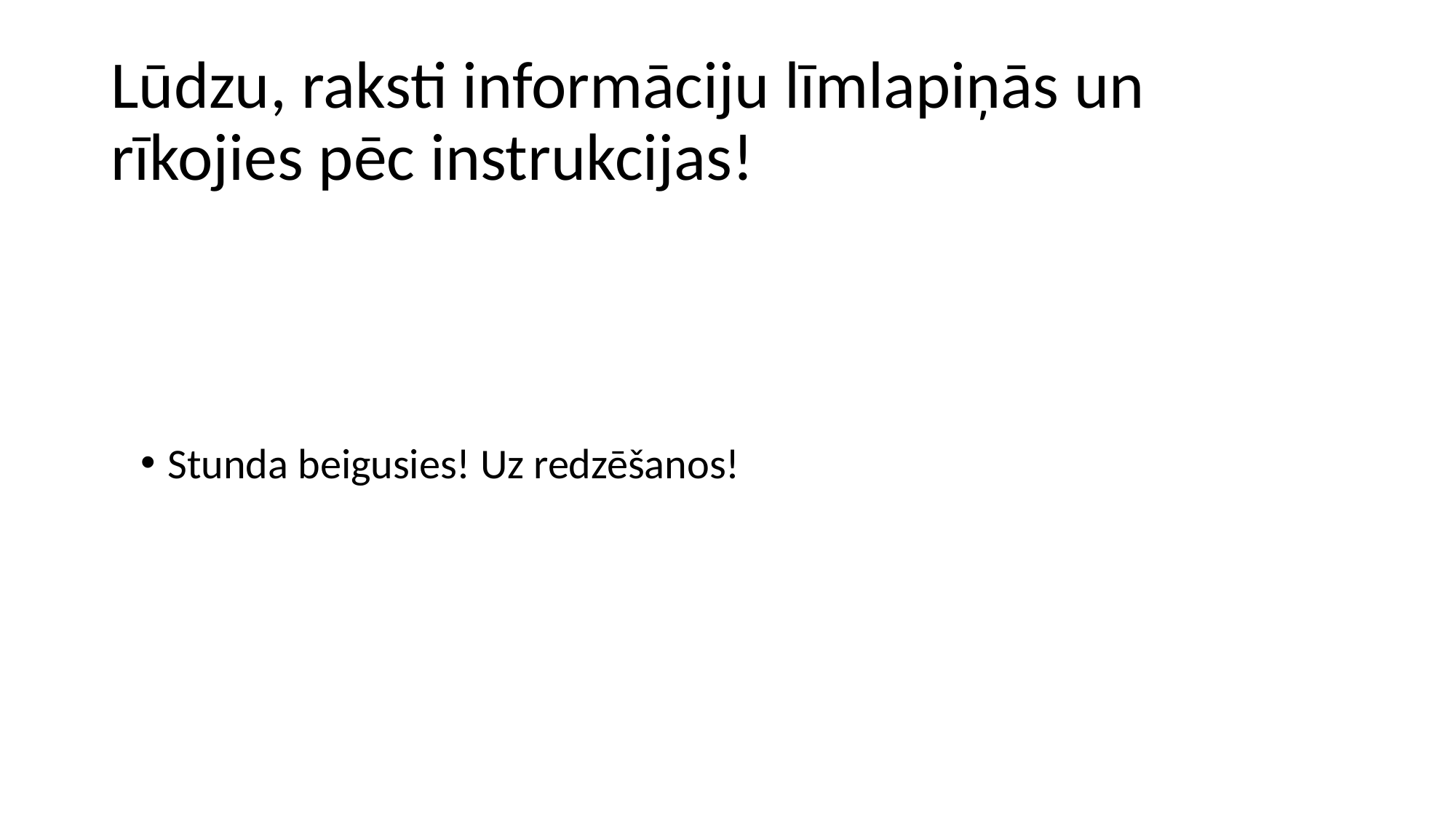

# Lūdzu, raksti informāciju līmlapiņās un rīkojies pēc instrukcijas!
Stunda beigusies! Uz redzēšanos!